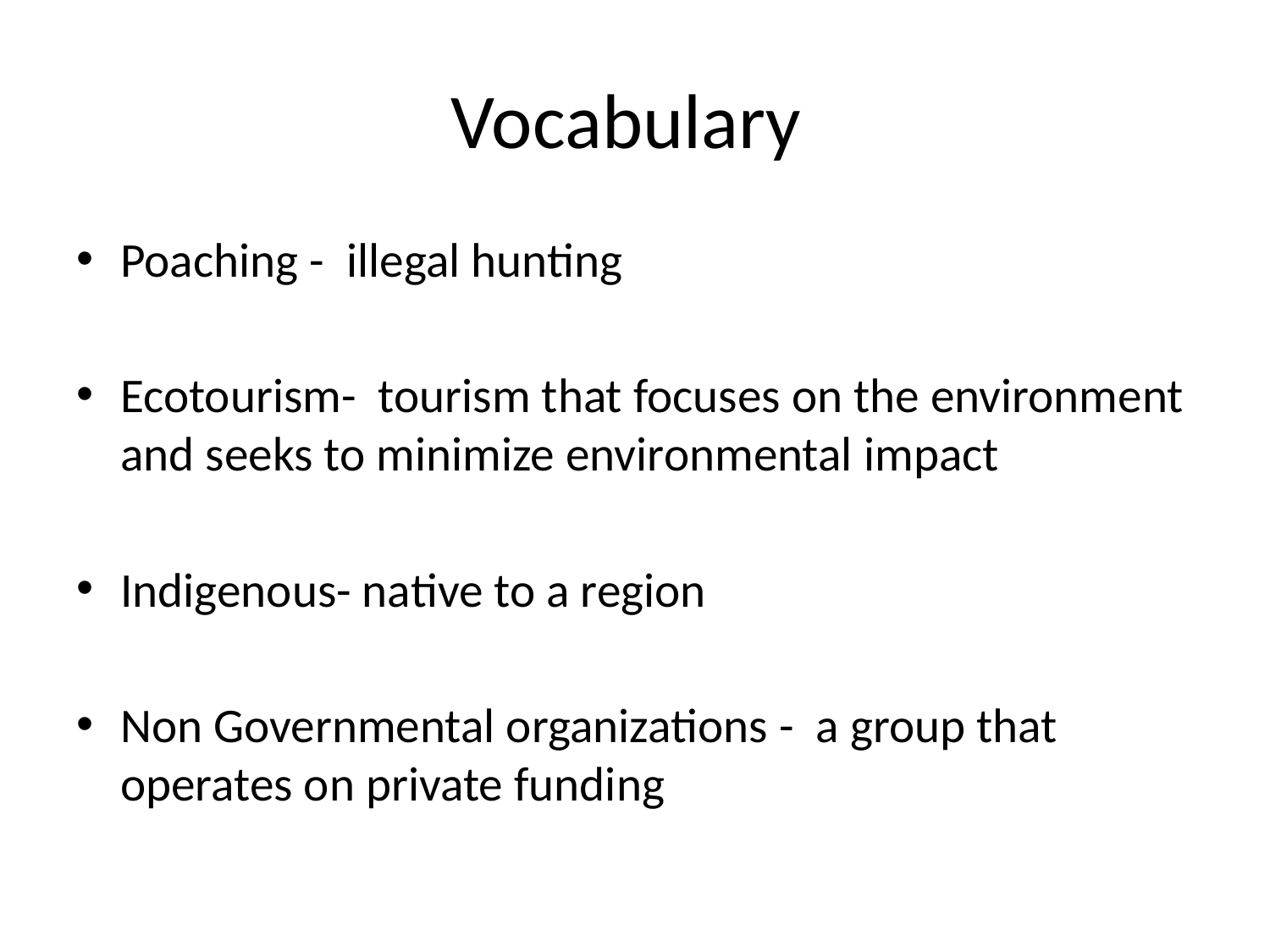

# Vocabulary
Poaching -  illegal hunting

Ecotourism-  tourism that focuses on the environment and seeks to minimize environmental impact

Indigenous- native to a region

Non Governmental organizations -  a group that operates on private funding